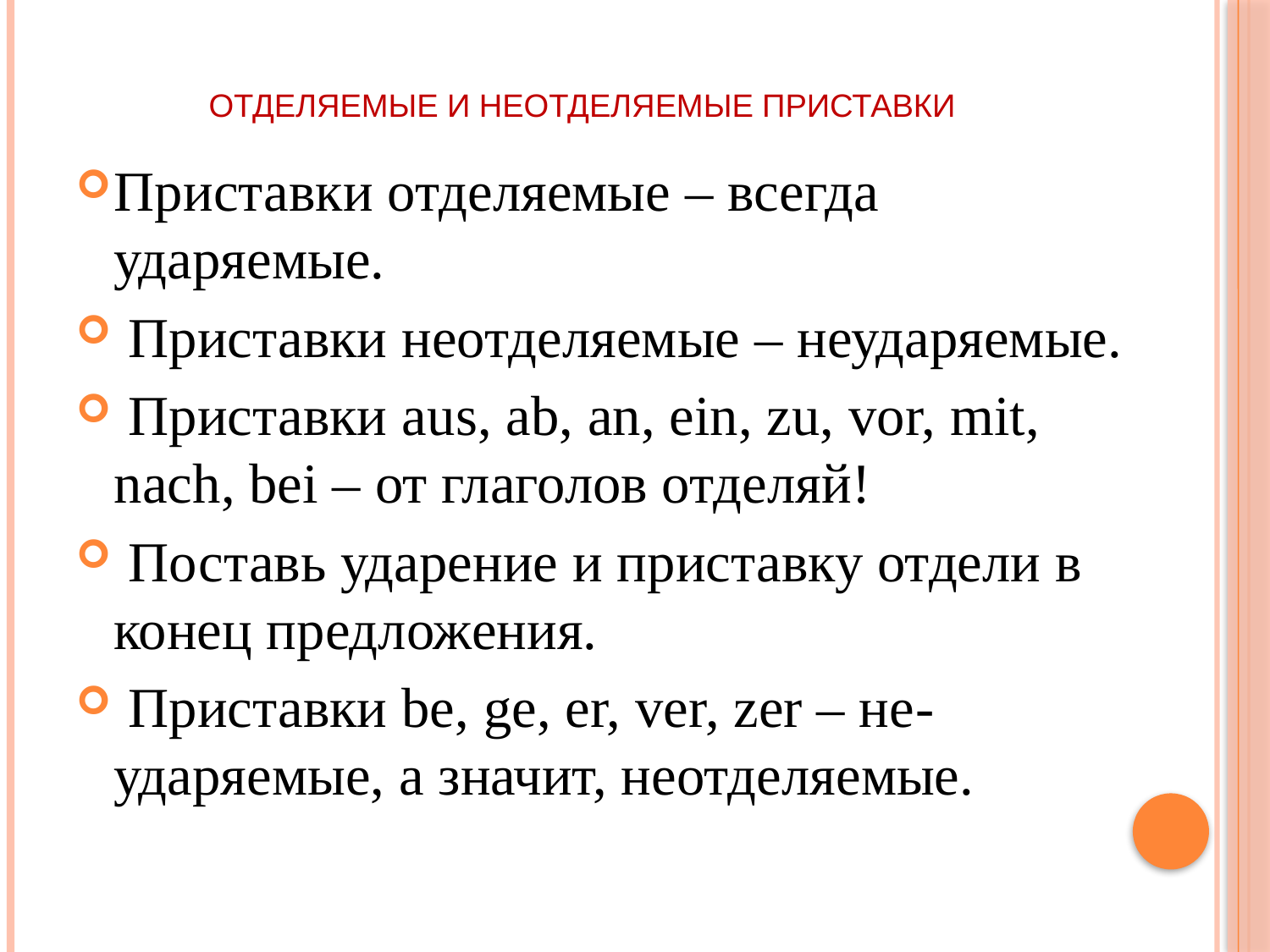

# ОТДЕЛЯЕМЫЕ И НЕОТДЕЛЯЕМЫЕ ПРИСТАВКИ
Приставки отделяемые – всегда ударяемые.
 Приставки неотделяемые – неударяемые.
 Приставки аus, ab, an, ein, zu, vor, mit, nach, bei – от глаголов отделяй!
 Поставь ударение и приставку отдели в конец предложения.
 Приставки be, ge, er, ver, zer – не- ударяемые, а значит, неотделяемые.